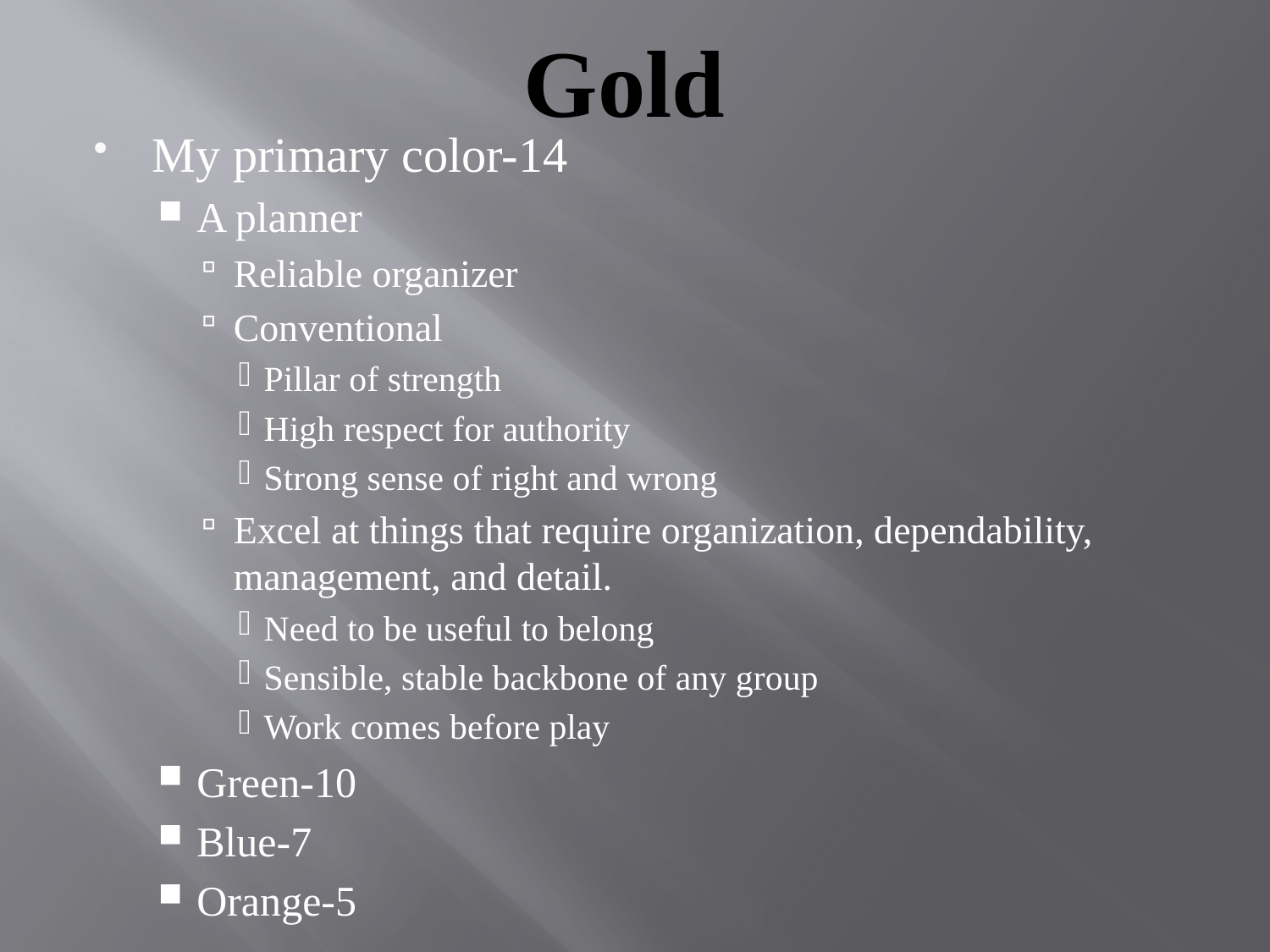

# Gold
My primary color-14
A planner
Reliable organizer
Conventional
Pillar of strength
High respect for authority
Strong sense of right and wrong
Excel at things that require organization, dependability, management, and detail.
Need to be useful to belong
Sensible, stable backbone of any group
Work comes before play
Green-10
Blue-7
Orange-5